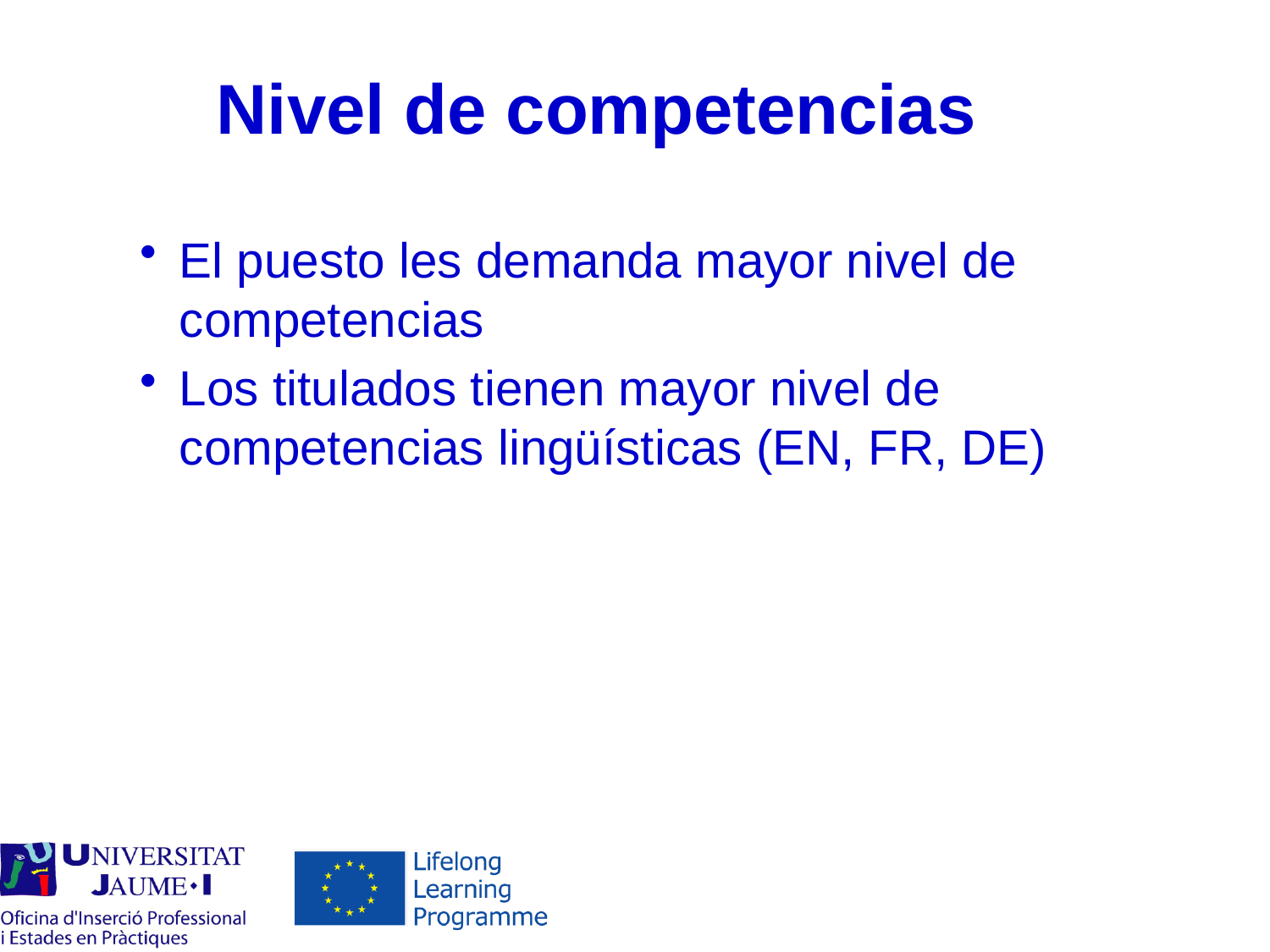

# Nivel de competencias
El puesto les demanda mayor nivel de competencias
Los titulados tienen mayor nivel de competencias lingüísticas (EN, FR, DE)